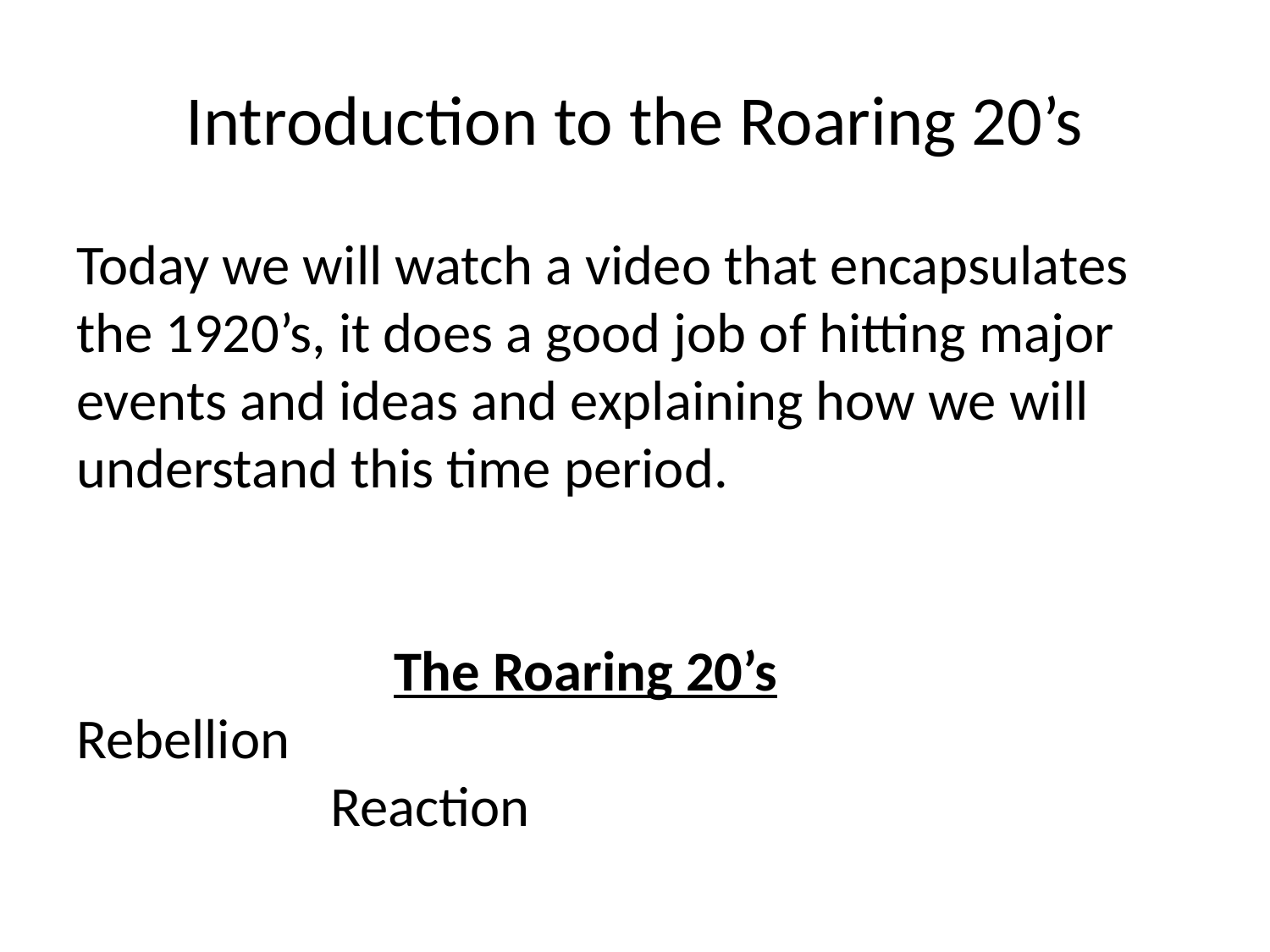

# Introduction to the Roaring 20’s
Today we will watch a video that encapsulates the 1920’s, it does a good job of hitting major events and ideas and explaining how we will understand this time period.

The Roaring 20’s
Rebellion									Reaction